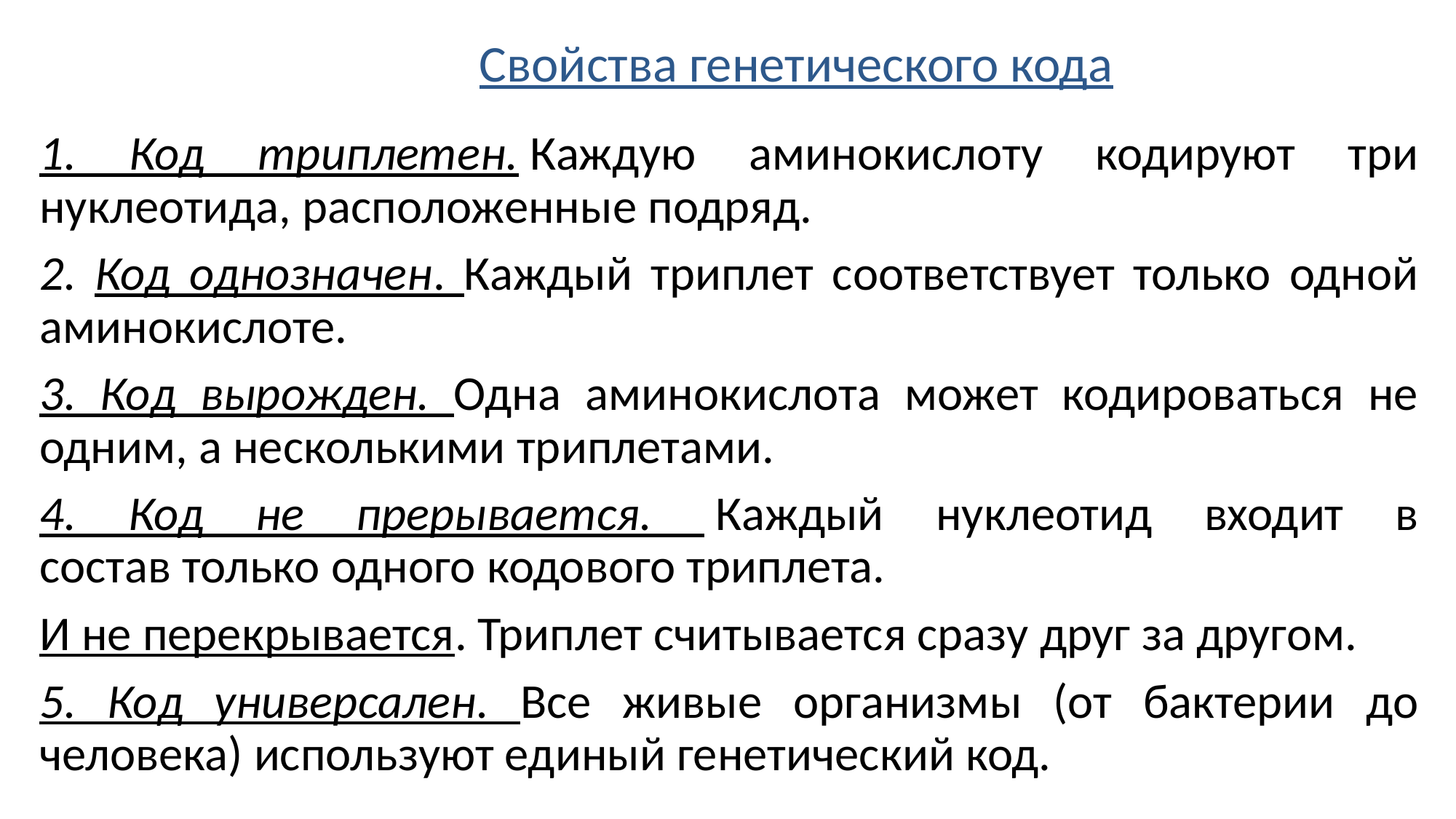

Свойства генетического кода
1. Код триплетен. Каждую аминокислоту кодируют три нуклеотида, расположенные подряд.
2. Код однозначен. Каждый триплет соответствует только одной аминокислоте.
3. Код вырожден. Одна аминокислота может кодироваться не одним, а несколькими триплетами.
4. Код не прерывается.  Каждый нуклеотид входит в состав только одного кодового триплета.
И не перекрывается. Триплет считывается сразу друг за другом.
5. Код универсален. Все живые организмы (от бактерии до человека) используют единый генетический код.